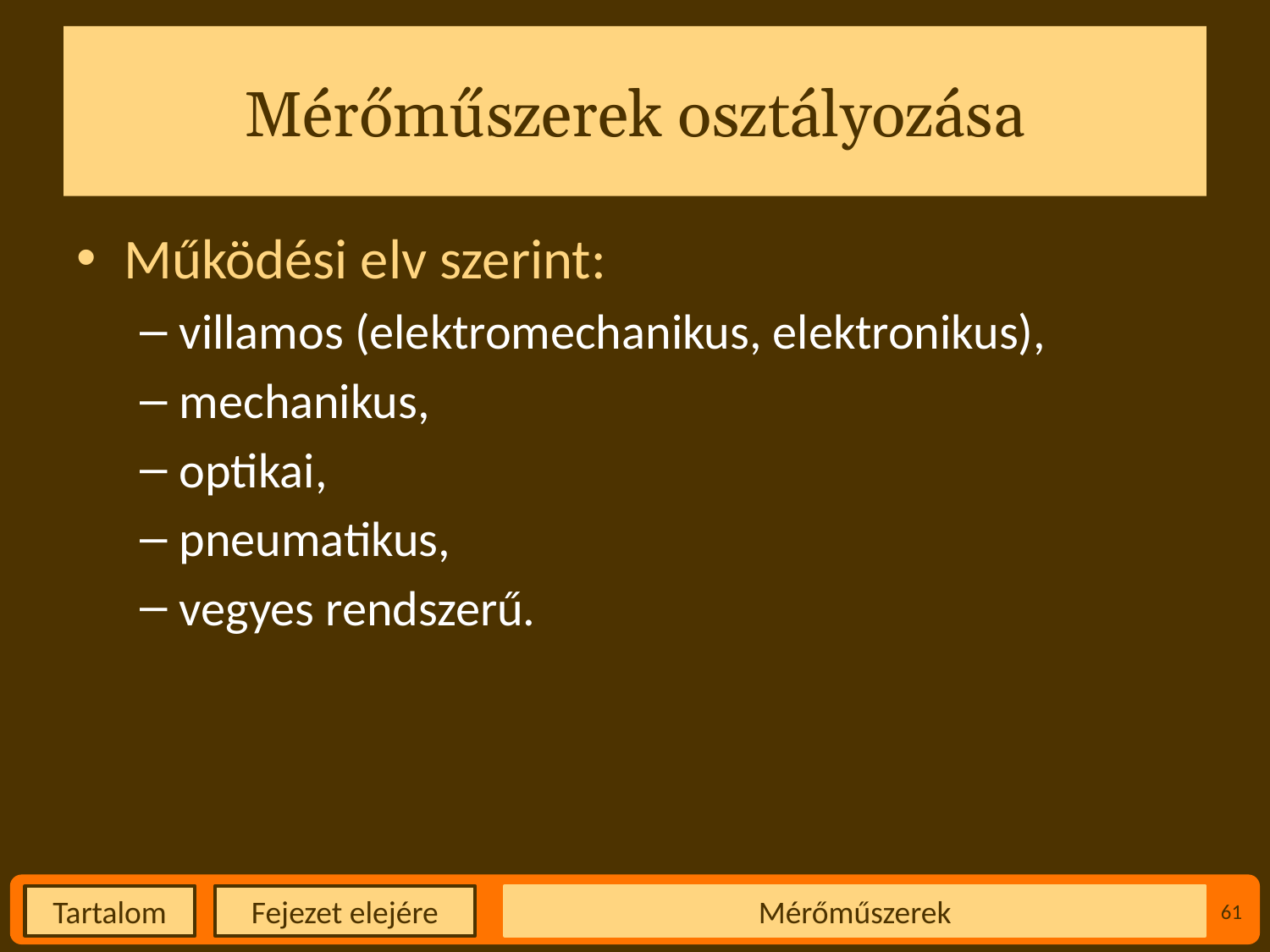

# Mérőműszerek osztályozása
Működési elv szerint:
villamos (elektromechanikus, elektronikus),
mechanikus,
optikai,
pneumatikus,
vegyes rendszerű.
Mérőműszerek
61
Fejezet elejére